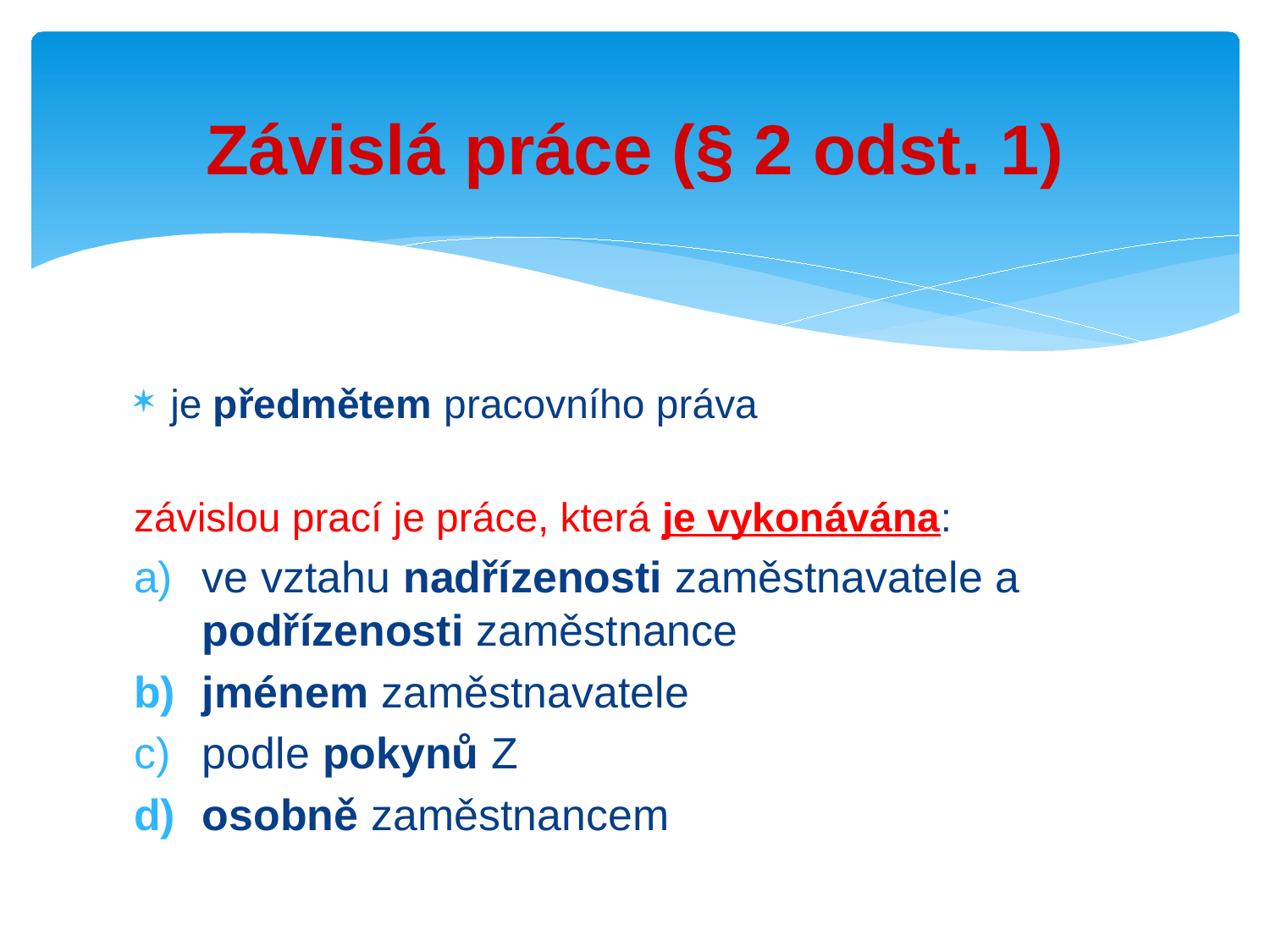

# Závislá práce (§ 2 odst. 1)
je předmětem pracovního práva

závislou prací je práce, která je vykonávána:
ve vztahu nadřízenosti zaměstnavatele a podřízenosti zaměstnance
jménem zaměstnavatele
podle pokynů Z
osobně zaměstnancem